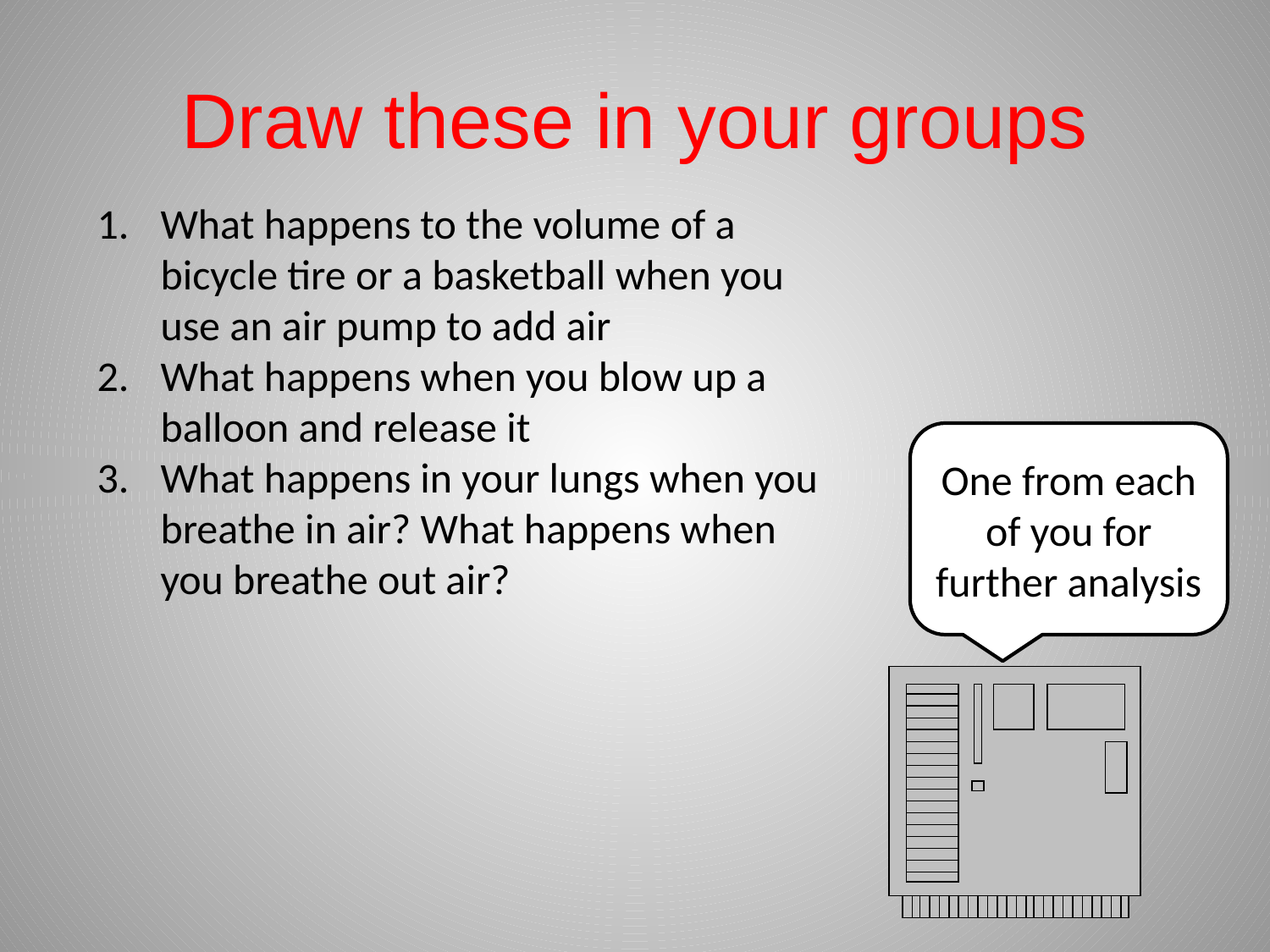

# Draw these in your groups
What happens to the volume of a bicycle tire or a basketball when you use an air pump to add air
What happens when you blow up a balloon and release it
What happens in your lungs when you breathe in air? What happens when you breathe out air?

One from each of you for further analysis